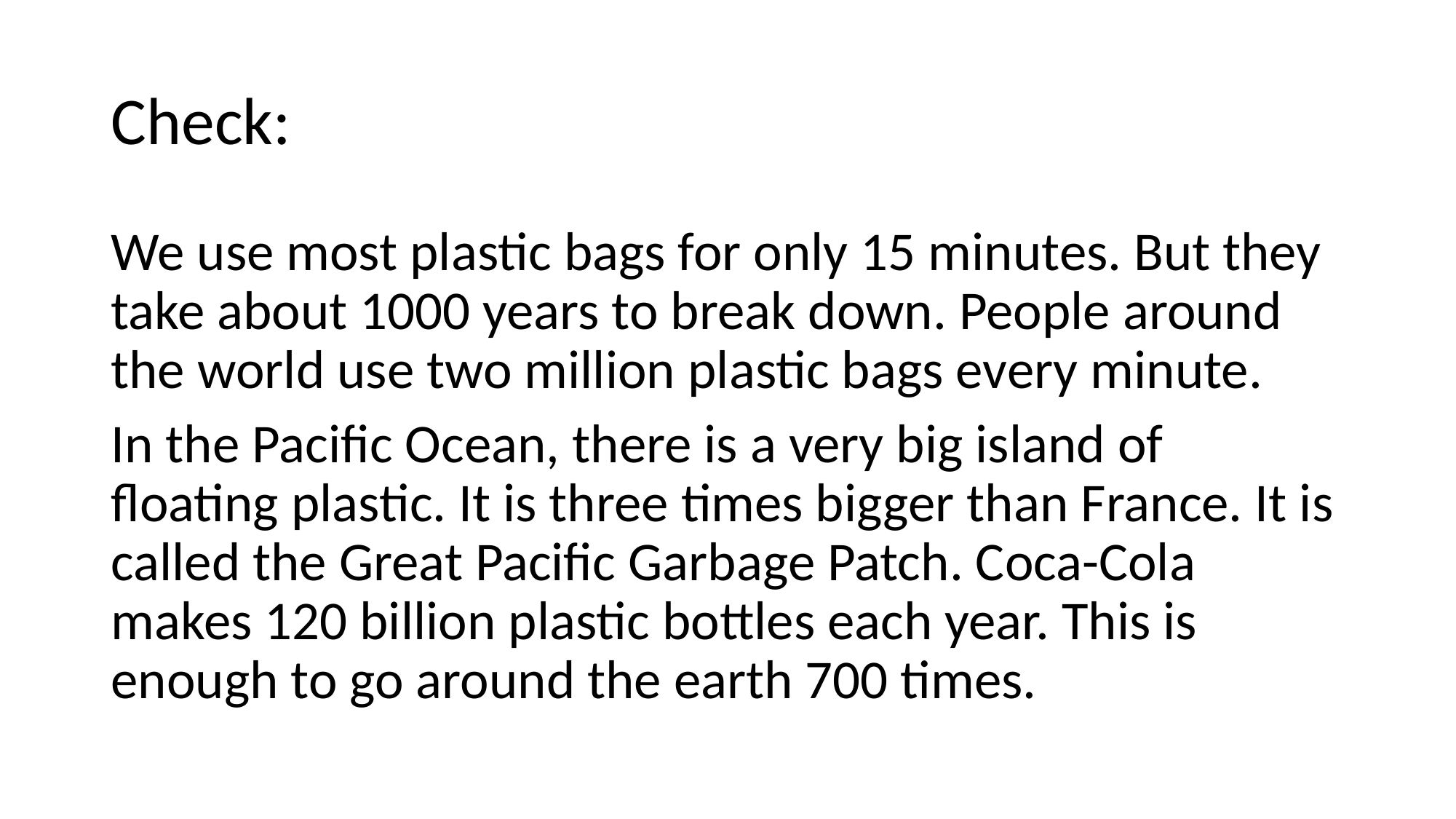

# Check:
We use most plastic bags for only 15 minutes. But they take about 1000 years to break down. People around the world use two million plastic bags every minute.
In the Pacific Ocean, there is a very big island of floating plastic. It is three times bigger than France. It is called the Great Pacific Garbage Patch. Coca-Cola makes 120 billion plastic bottles each year. This is enough to go around the earth 700 times.